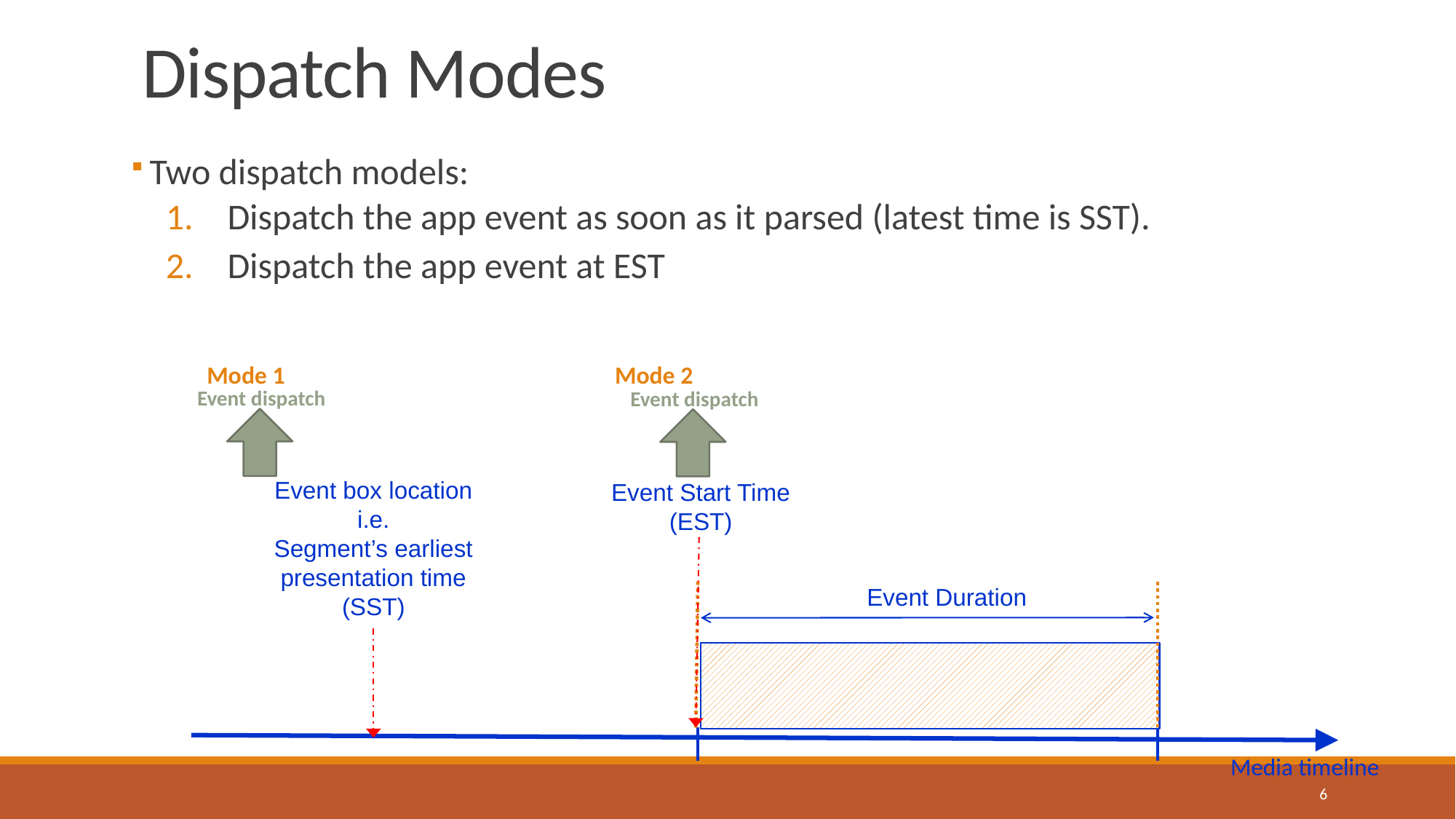

# Dispatch Modes
 Two dispatch models:
Dispatch the app event as soon as it parsed (latest time is SST).
Dispatch the app event at EST
Mode 1
Mode 2
Event dispatch

Event dispatch

Event box location i.e.
Segment’s earliest presentation time (SST)
Event Start Time (EST)
Event Duration

Media timeline
6